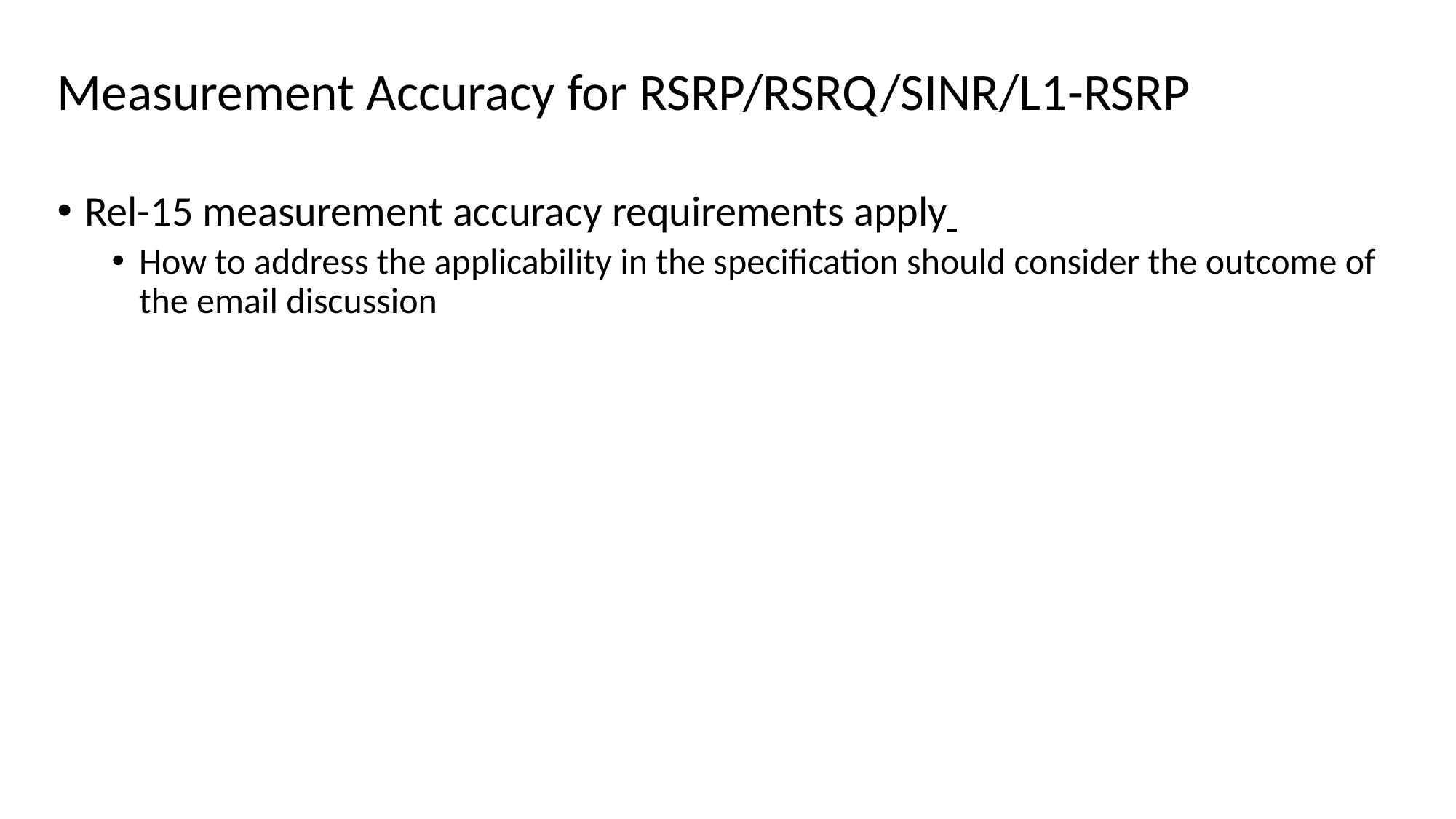

# Measurement Accuracy for RSRP/RSRQ/SINR/L1-RSRP
Rel-15 measurement accuracy requirements apply
How to address the applicability in the specification should consider the outcome of the email discussion